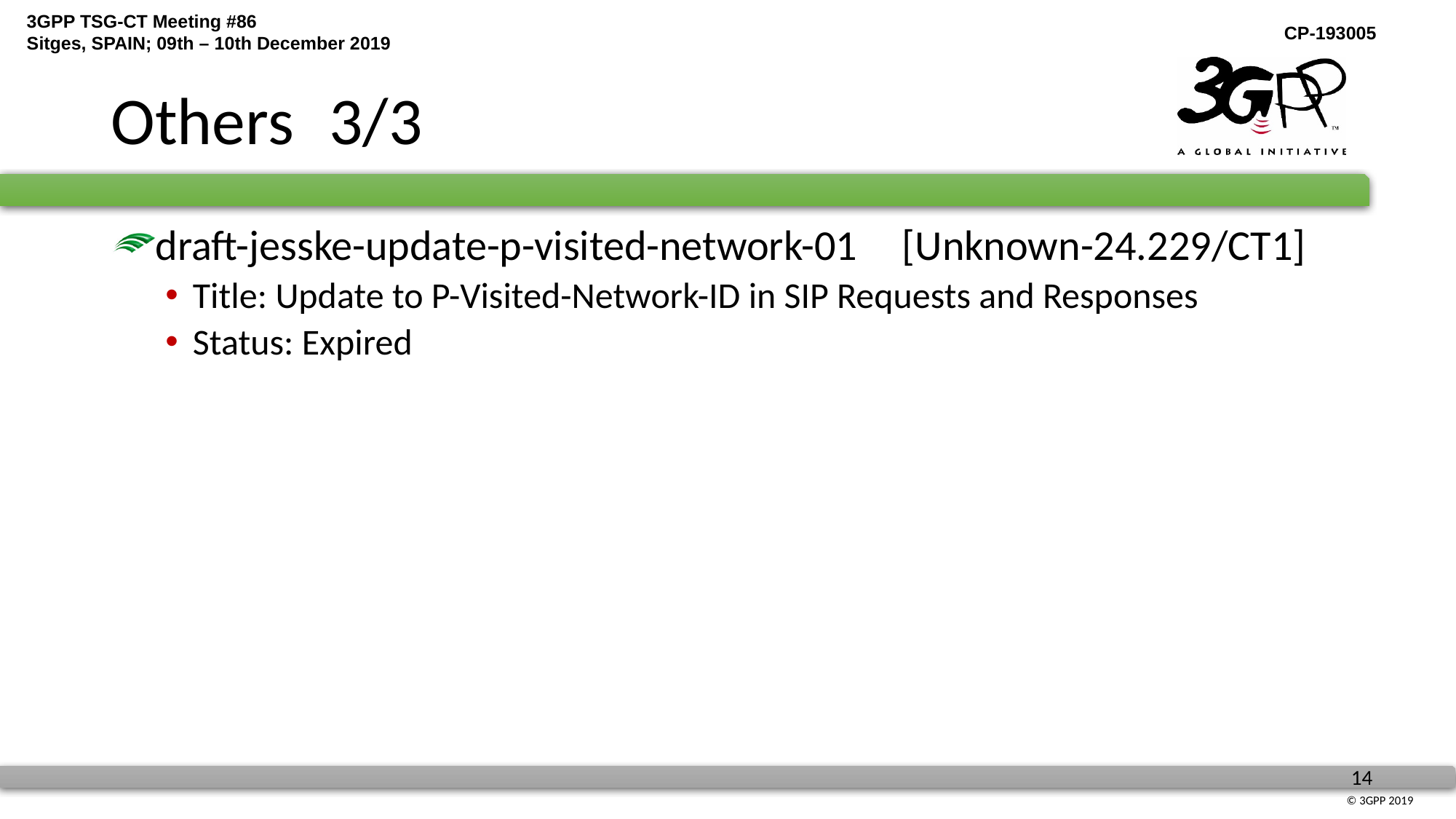

# Others	3/3
draft-jesske-update-p-visited-network-01	[Unknown-24.229/CT1]
Title: Update to P-Visited-Network-ID in SIP Requests and Responses
Status: Expired